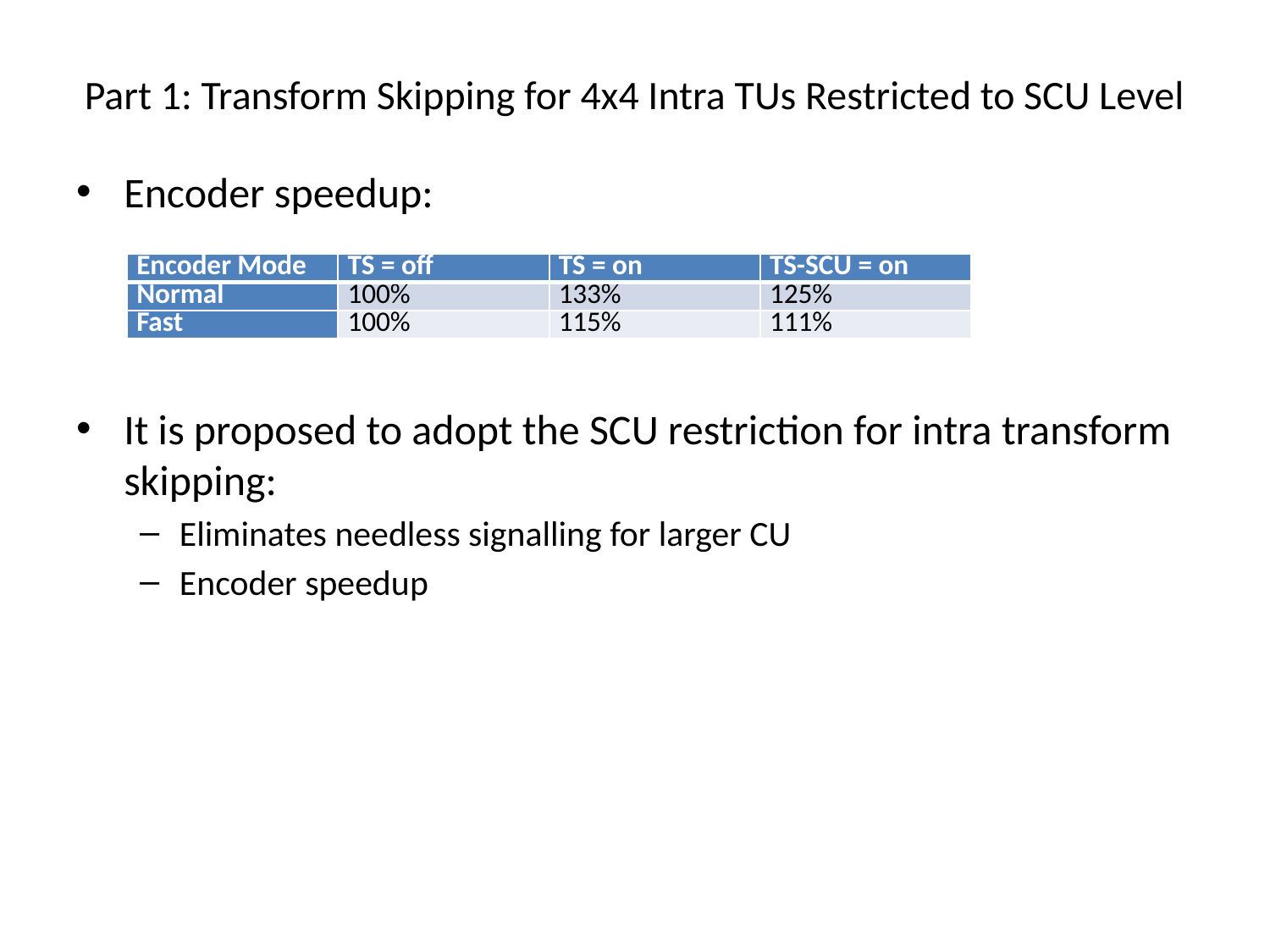

# Part 1: Transform Skipping for 4x4 Intra TUs Restricted to SCU Level
Encoder speedup:

It is proposed to adopt the SCU restriction for intra transform skipping:
Eliminates needless signalling for larger CU
Encoder speedup

| Encoder Mode | TS = off | TS = on | TS-SCU = on |
| --- | --- | --- | --- |
| Normal | 100% | 133% | 125% |
| Fast | 100% | 115% | 111% |